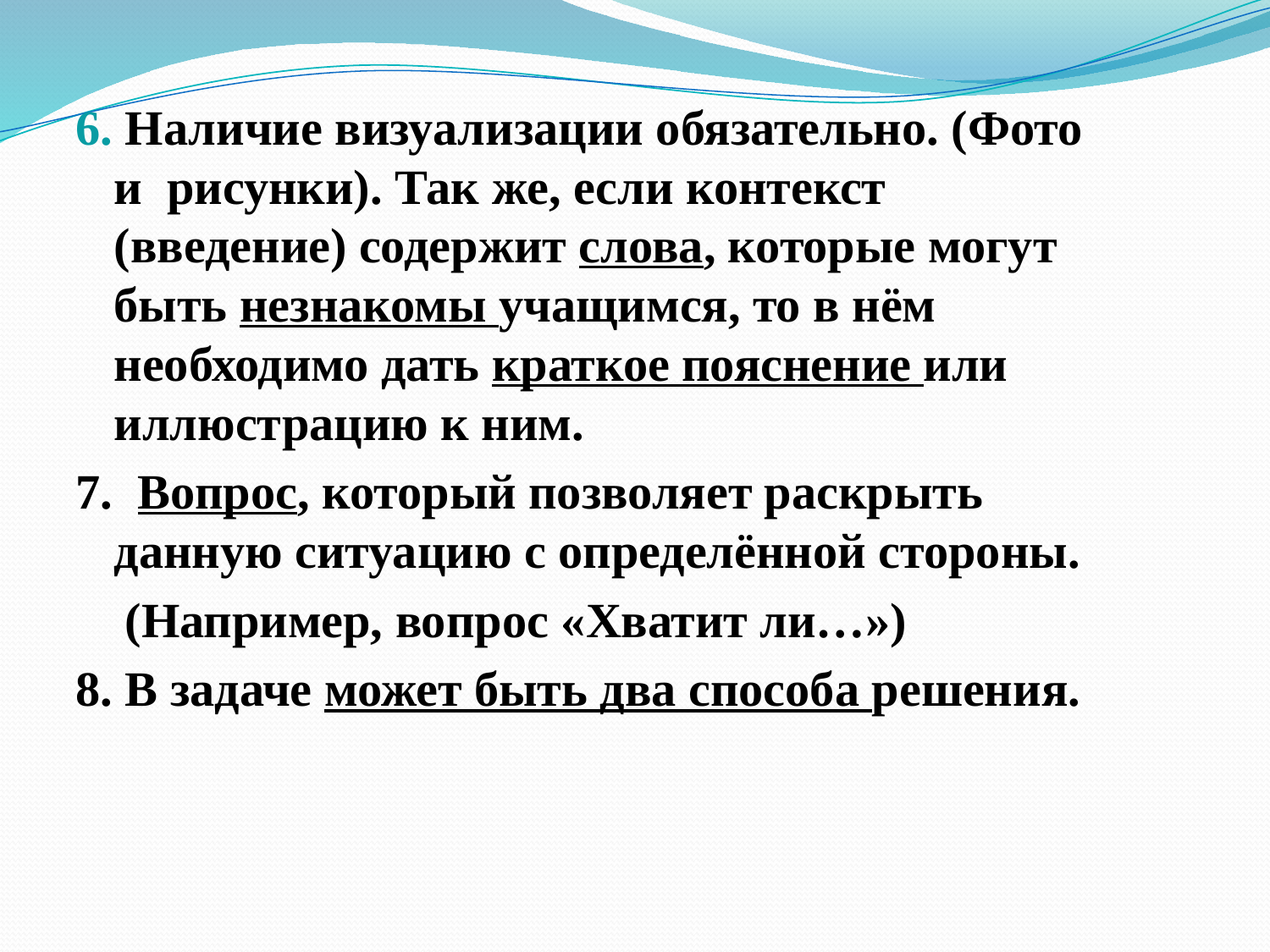

6. Наличие визуализации обязательно. (Фото и  рисунки). Так же, если контекст (введение) содержит слова, которые могут быть незнакомы учащимся, то в нём необходимо дать краткое пояснение или иллюстрацию к ним.
7.  Вопрос, который позволяет раскрыть данную ситуацию с определённой стороны.
    (Например, вопрос «Хватит ли…»)
8. В задаче может быть два способа решения.
#